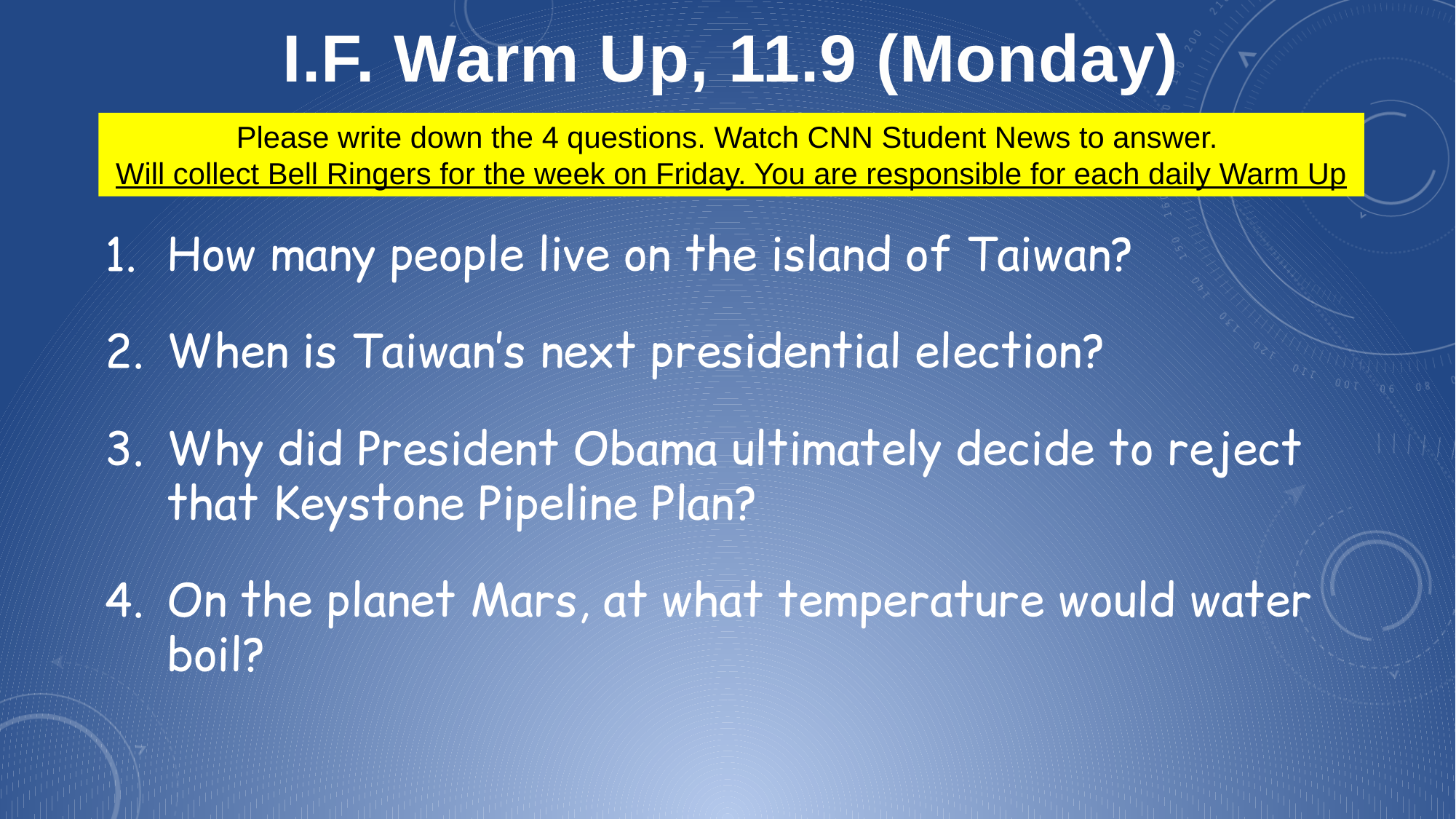

I.F. Warm Up, 11.9 (Monday)
Please write down the 4 questions. Watch CNN Student News to answer.
Will collect Bell Ringers for the week on Friday. You are responsible for each daily Warm Up
How many people live on the island of Taiwan?
When is Taiwan’s next presidential election?
Why did President Obama ultimately decide to reject that Keystone Pipeline Plan?
On the planet Mars, at what temperature would water boil?